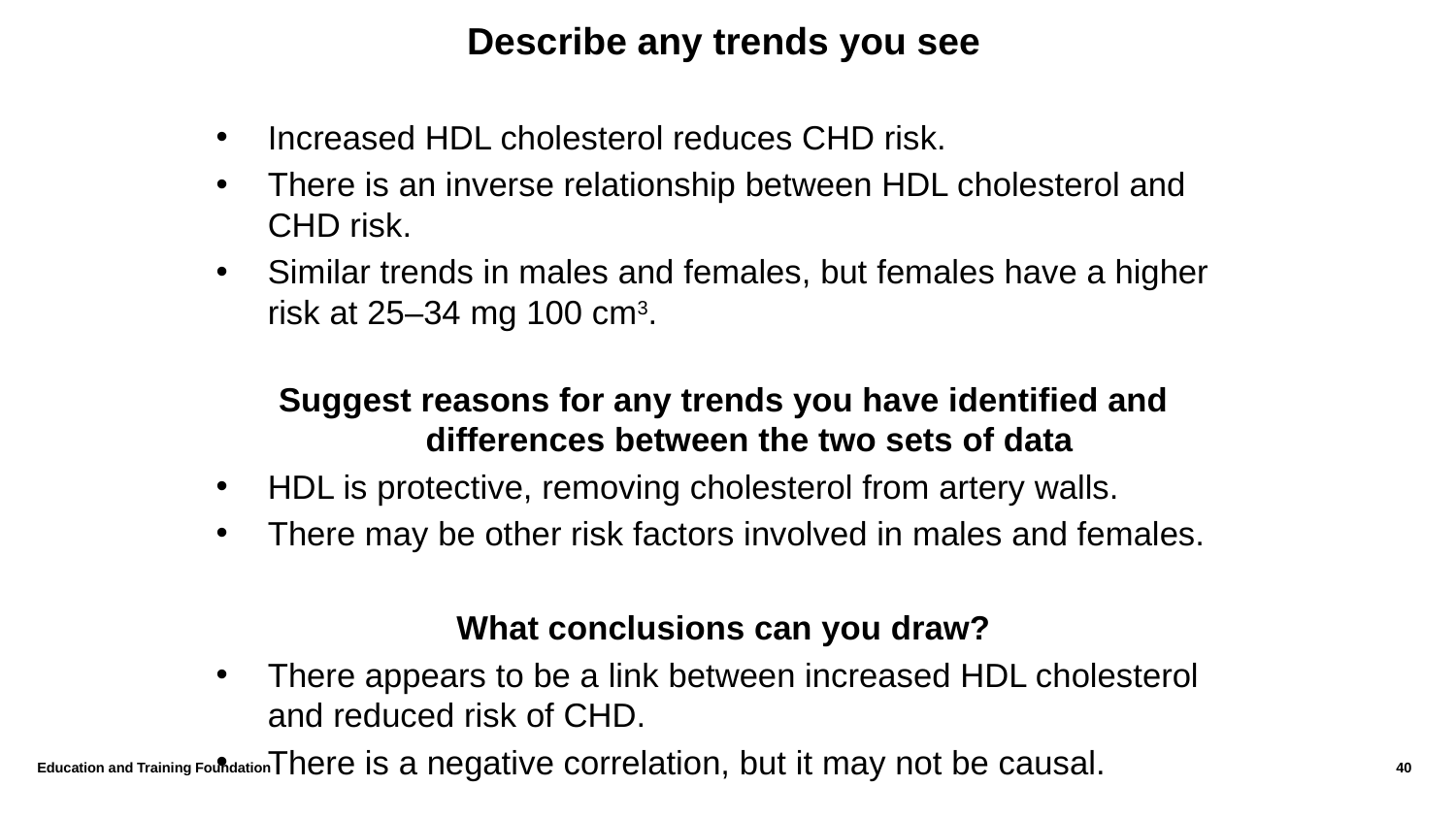

Describe any trends you see

Increased HDL cholesterol reduces CHD risk.
There is an inverse relationship between HDL cholesterol and CHD risk.
Similar trends in males and females, but females have a higher risk at 25–34 mg 100 cm3.

Suggest reasons for any trends you have identified and differences between the two sets of data
HDL is protective, removing cholesterol from artery walls.
There may be other risk factors involved in males and females.

What conclusions can you draw?
There appears to be a link between increased HDL cholesterol and reduced risk of CHD.
There is a negative correlation, but it may not be causal.

Education and Training Foundation
40